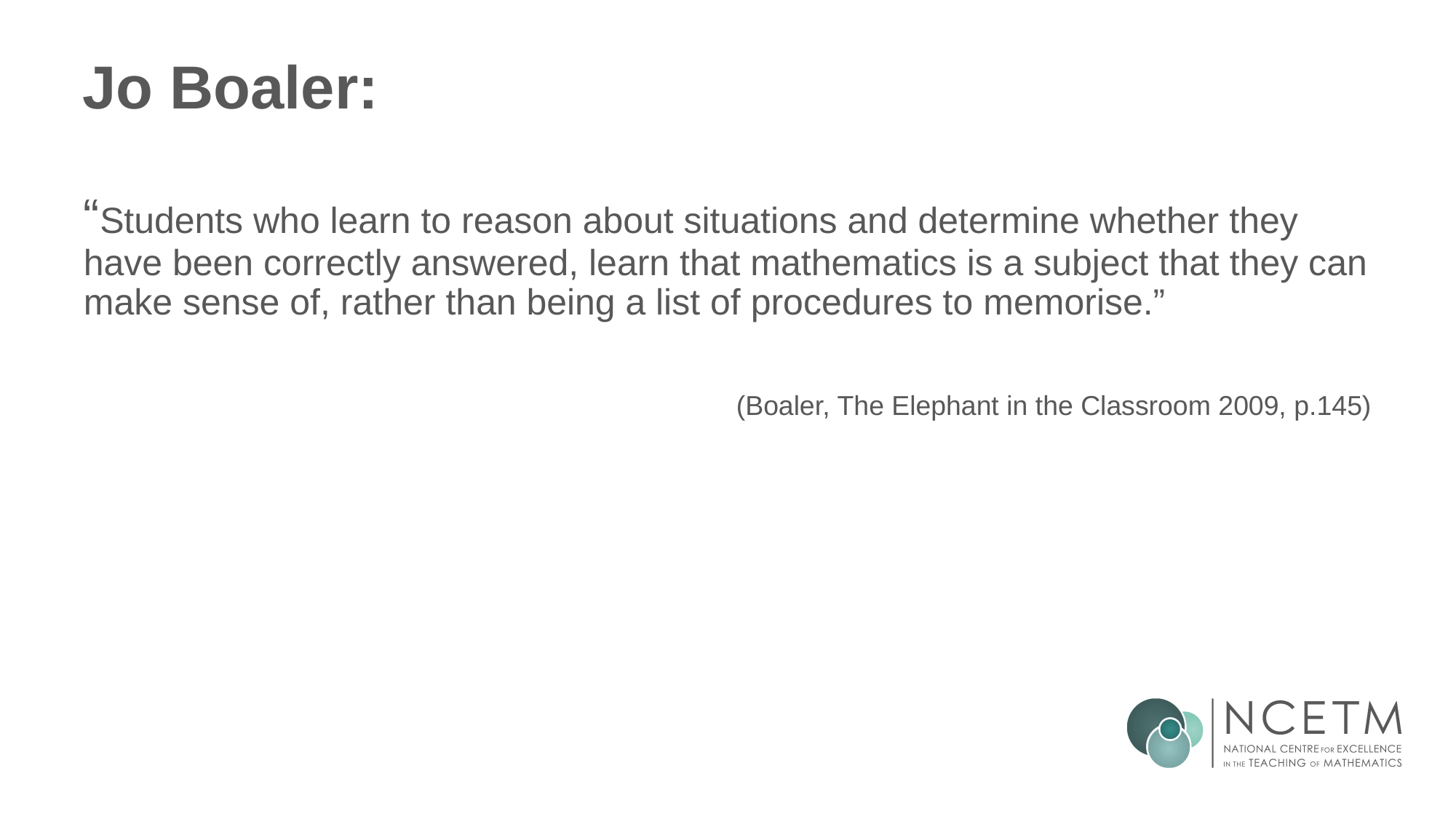

# Jo Boaler:
“Students who learn to reason about situations and determine whether they have been correctly answered, learn that mathematics is a subject that they can make sense of, rather than being a list of procedures to memorise.”

(Boaler, The Elephant in the Classroom 2009, p.145)